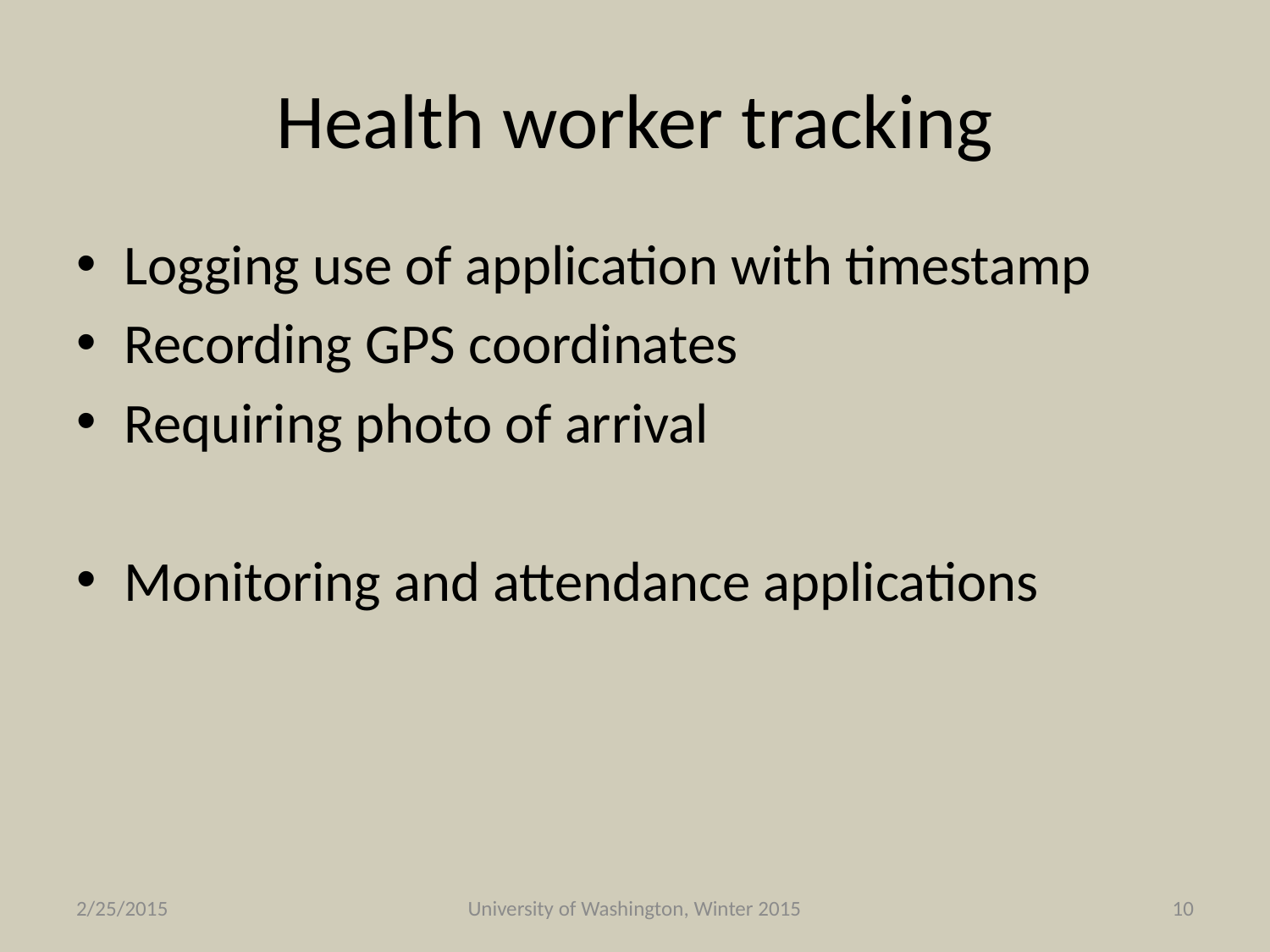

# Health worker tracking
Logging use of application with timestamp
Recording GPS coordinates
Requiring photo of arrival

Monitoring and attendance applications
2/25/2015
University of Washington, Winter 2015
10